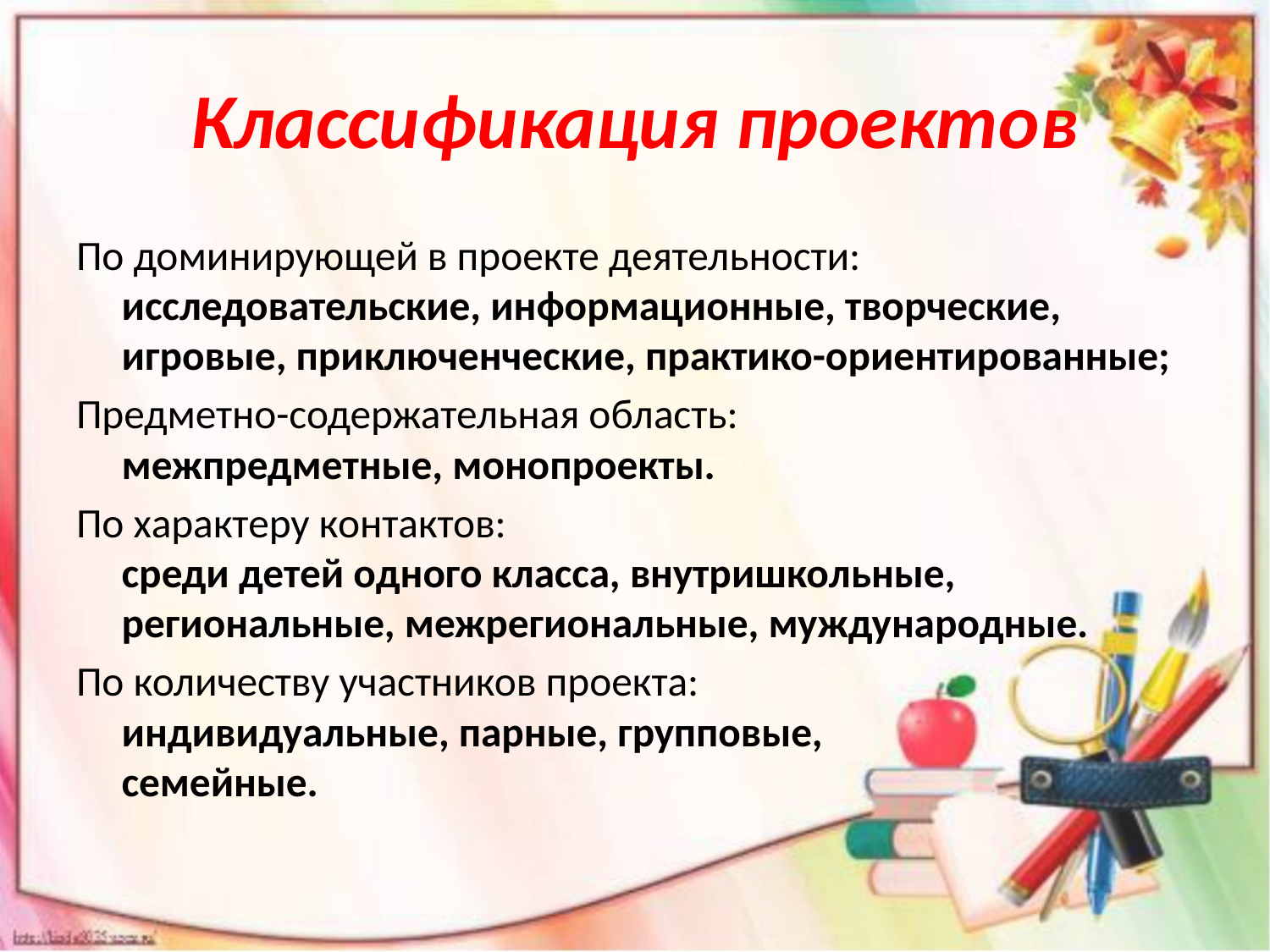

# Классификация проектов
По доминирующей в проекте деятельности:
исследовательские, информационные, творческие, игровые, приключенческие, практико-ориентированные;
Предметно-содержательная область:
межпредметные, монопроекты.
По характеру контактов:
среди детей одного класса, внутришкольные, региональные, межрегиональные, муждународные.
По количеству участников проекта:
индивидуальные, парные, групповые,
семейные.